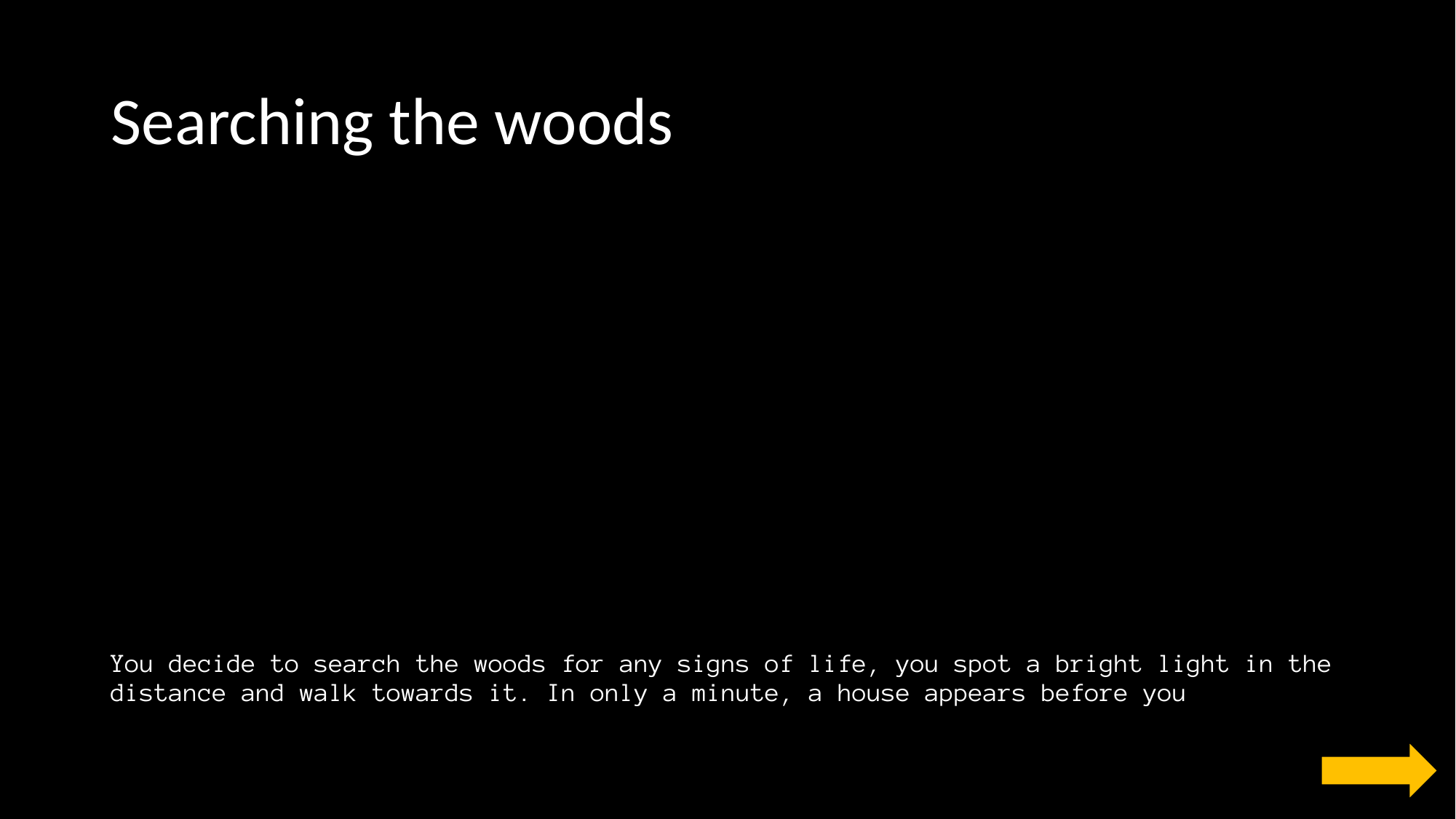

# Searching the woods
You decide to search the woods for any signs of life, you spot a bright light in the distance and walk towards it. In only a minute, a house appears before you